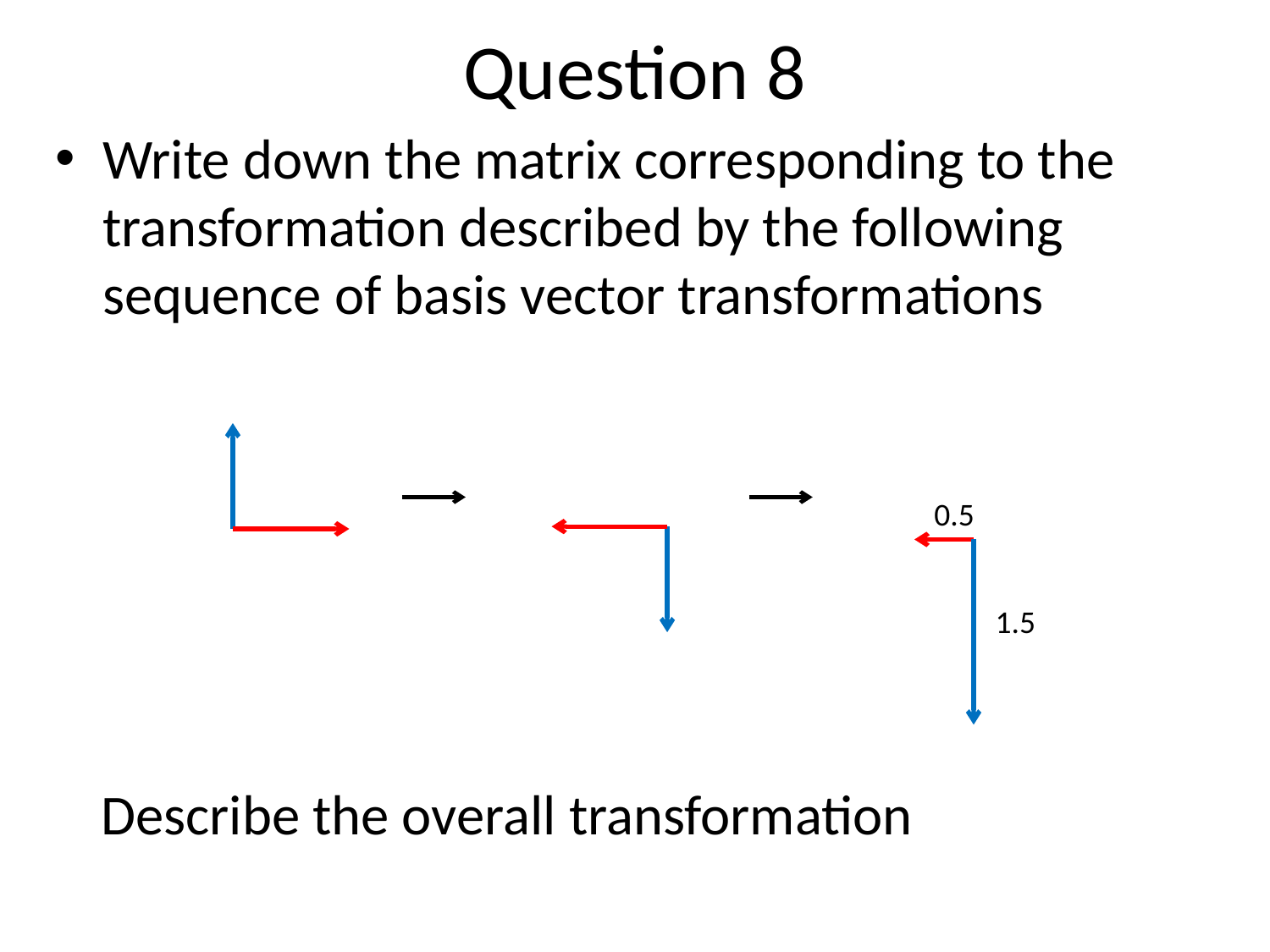

# Question 8
Write down the matrix corresponding to the transformation described by the following sequence of basis vector transformations
0.5
1.5
Describe the overall transformation